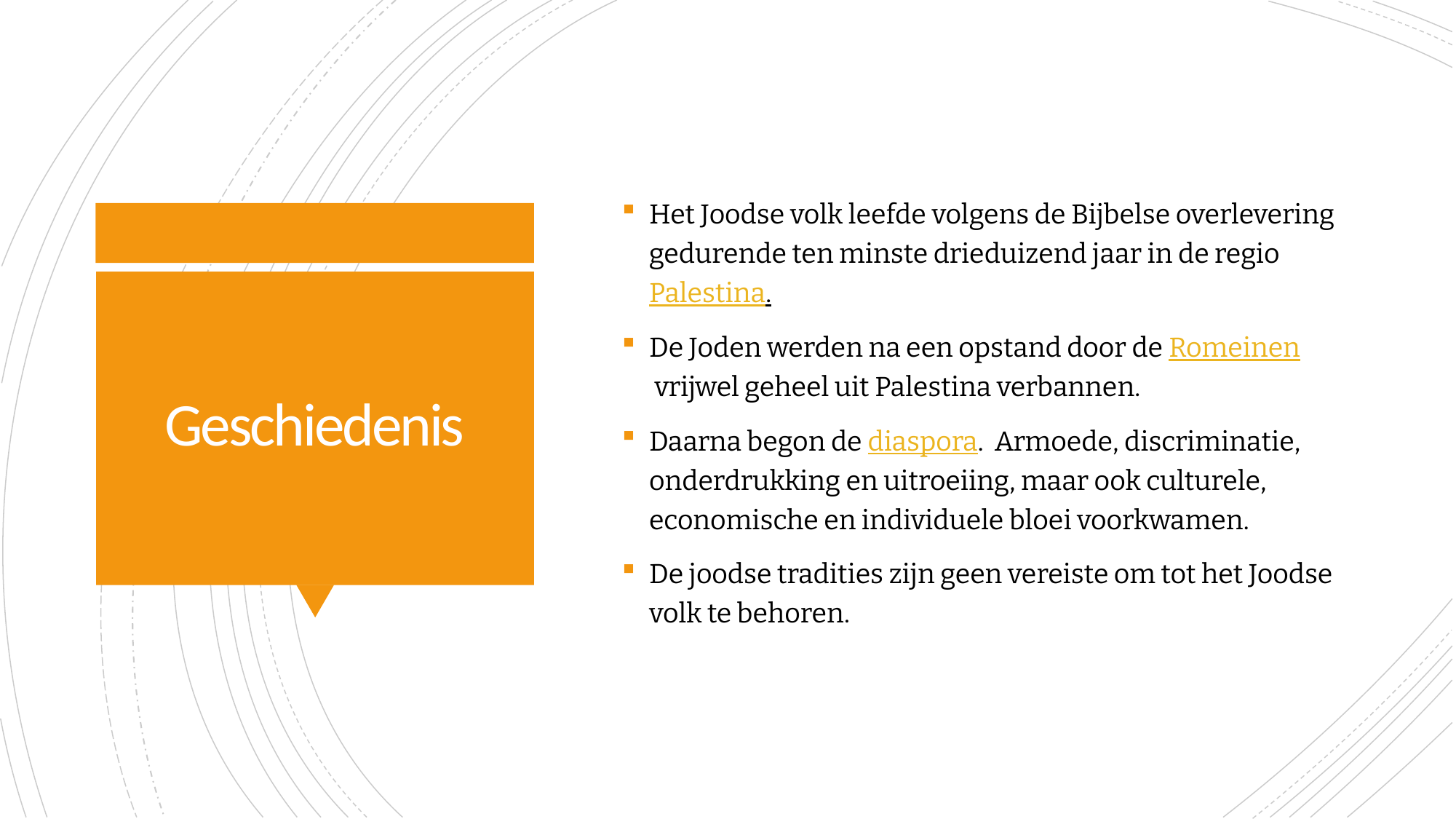

Het Joodse volk leefde volgens de Bijbelse overlevering gedurende ten minste drieduizend jaar in de regio Palestina.
De Joden werden na een opstand door de Romeinen vrijwel geheel uit Palestina verbannen.
Daarna begon de diaspora.  Armoede, discriminatie, onderdrukking en uitroeiing, maar ook culturele, economische en individuele bloei voorkwamen.
De joodse tradities zijn geen vereiste om tot het Joodse volk te behoren​.
# Geschiedenis